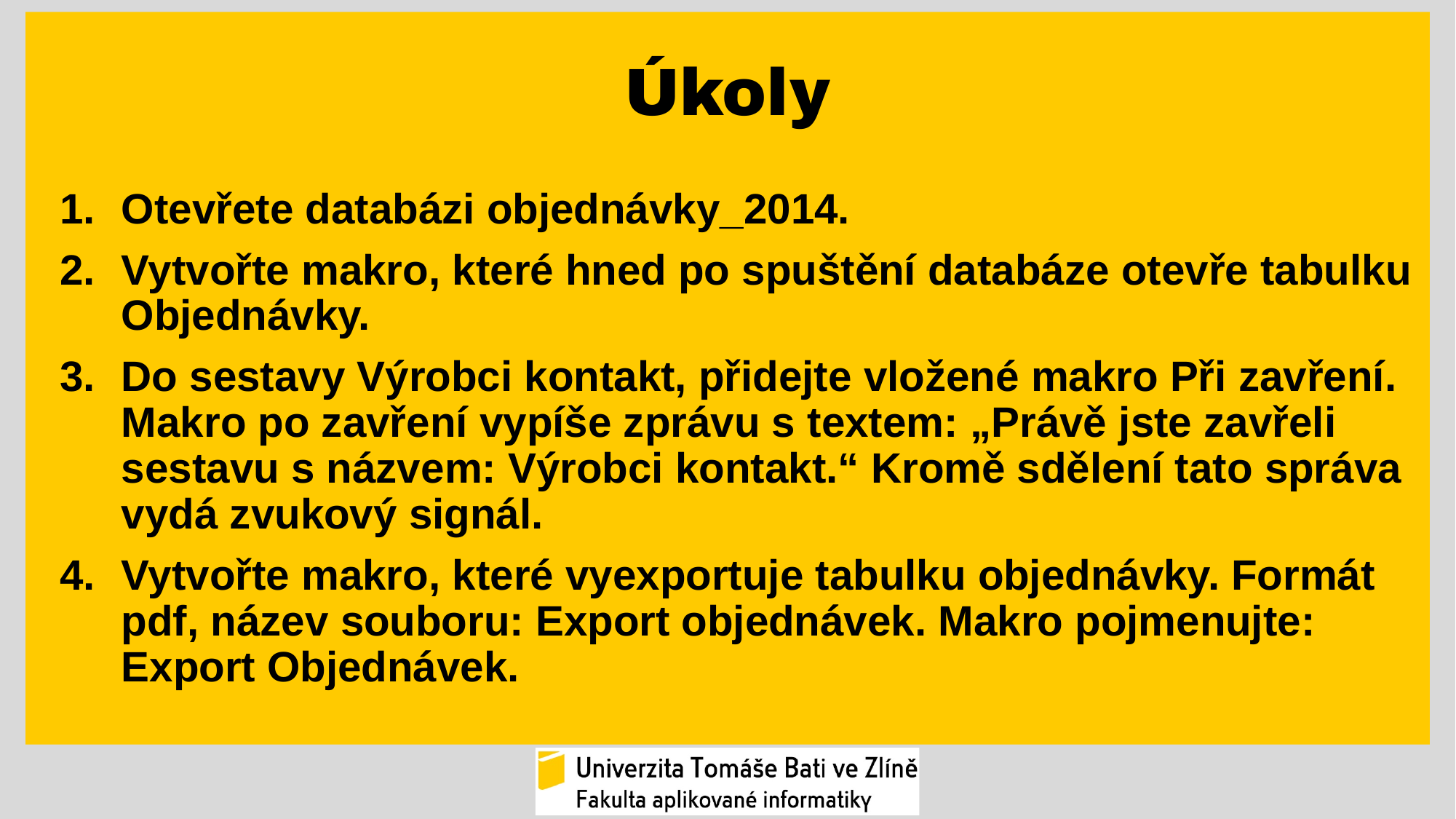

# Úkoly
Otevřete databázi objednávky_2014.
Vytvořte makro, které hned po spuštění databáze otevře tabulku Objednávky.
Do sestavy Výrobci kontakt, přidejte vložené makro Při zavření. Makro po zavření vypíše zprávu s textem: „Právě jste zavřeli sestavu s názvem: Výrobci kontakt.“ Kromě sdělení tato správa vydá zvukový signál.
Vytvořte makro, které vyexportuje tabulku objednávky. Formát pdf, název souboru: Export objednávek. Makro pojmenujte: Export Objednávek.